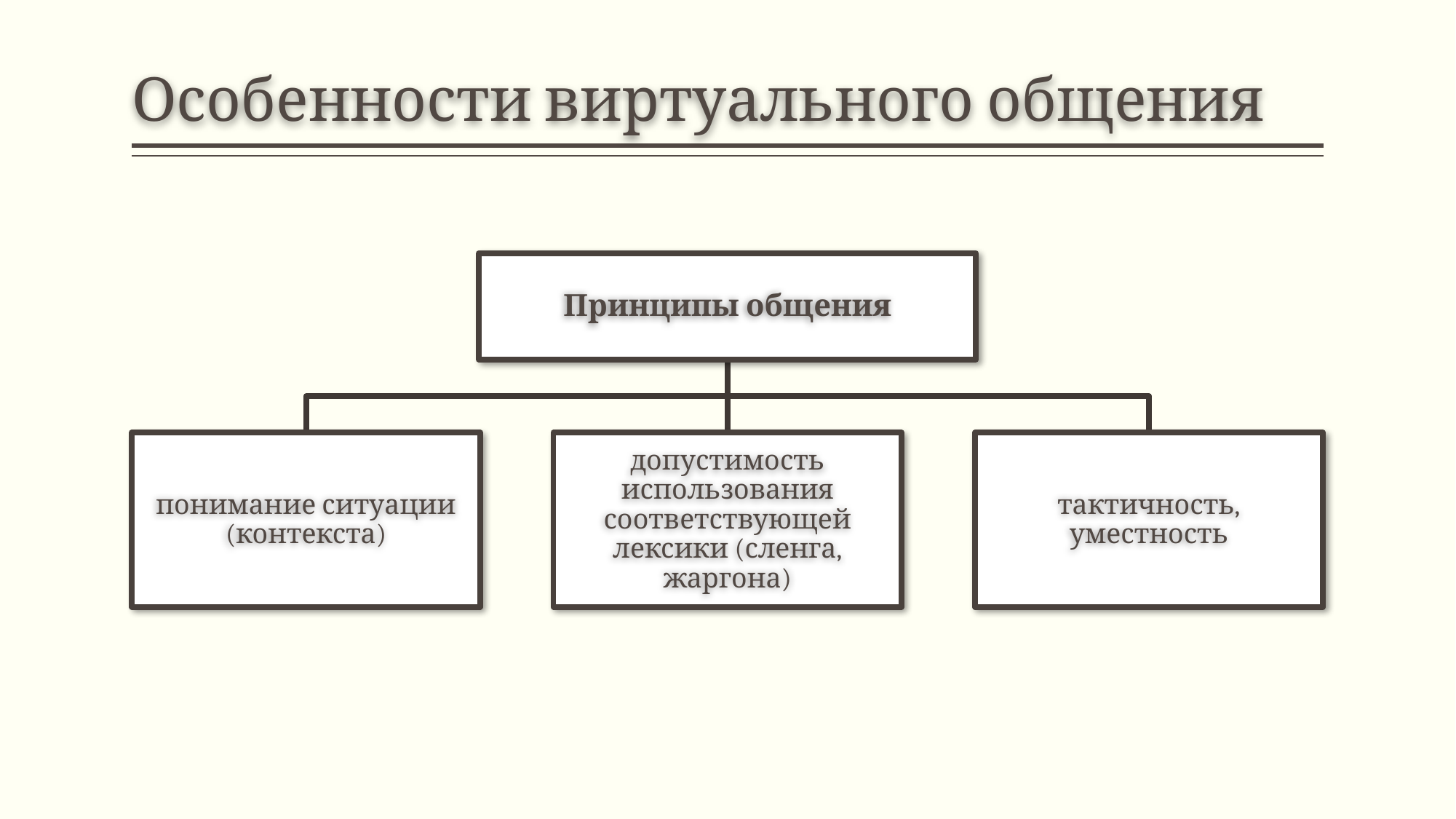

# Особенности виртуального общения

Принципы общения

понимание ситуации (контекста)

допустимость использования соответствующей лексики (сленга, жаргона)

тактичность, уместность